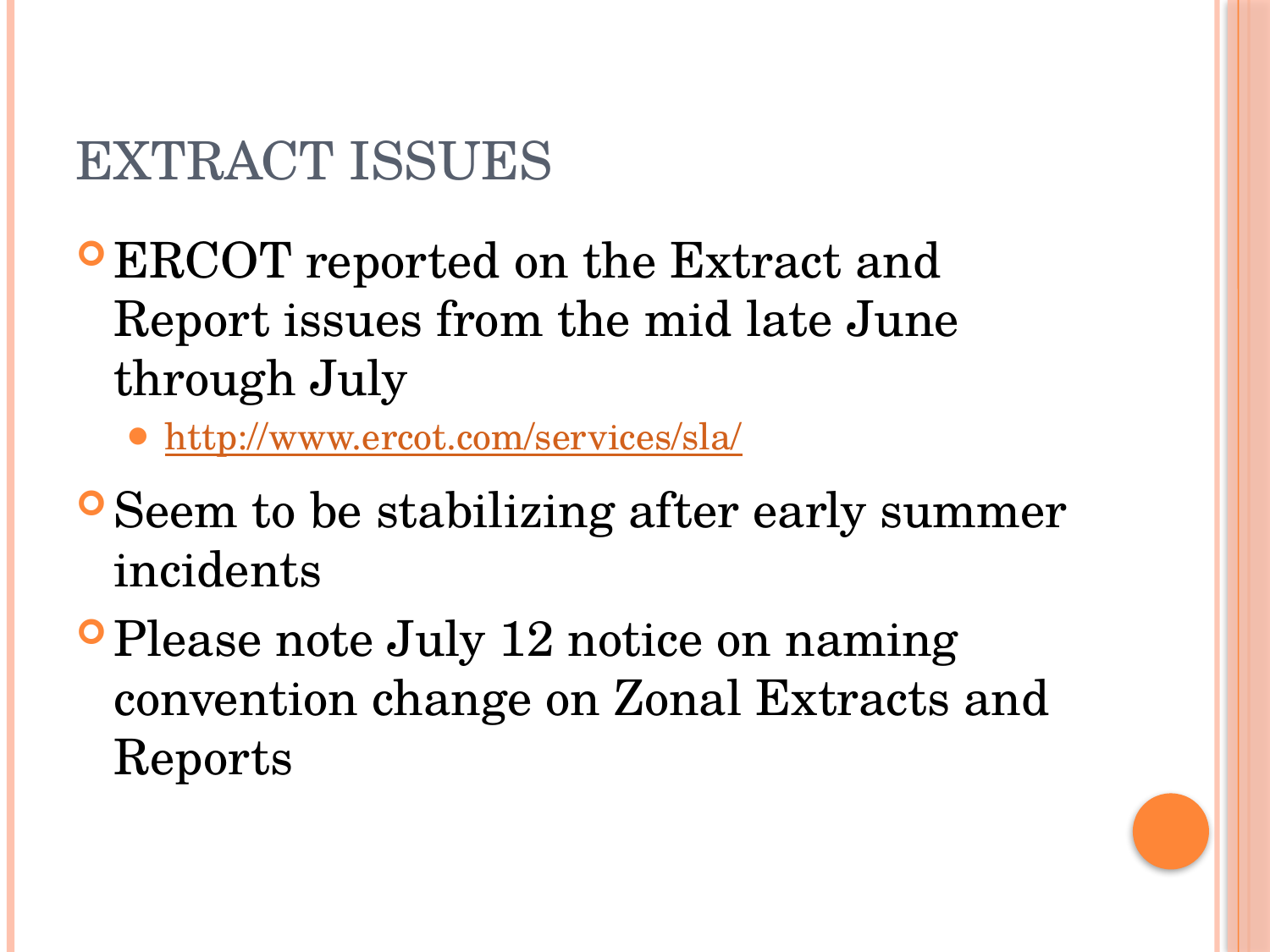

# Extract Issues
ERCOT reported on the Extract and Report issues from the mid late June through July
http://www.ercot.com/services/sla/
Seem to be stabilizing after early summer incidents
Please note July 12 notice on naming convention change on Zonal Extracts and Reports